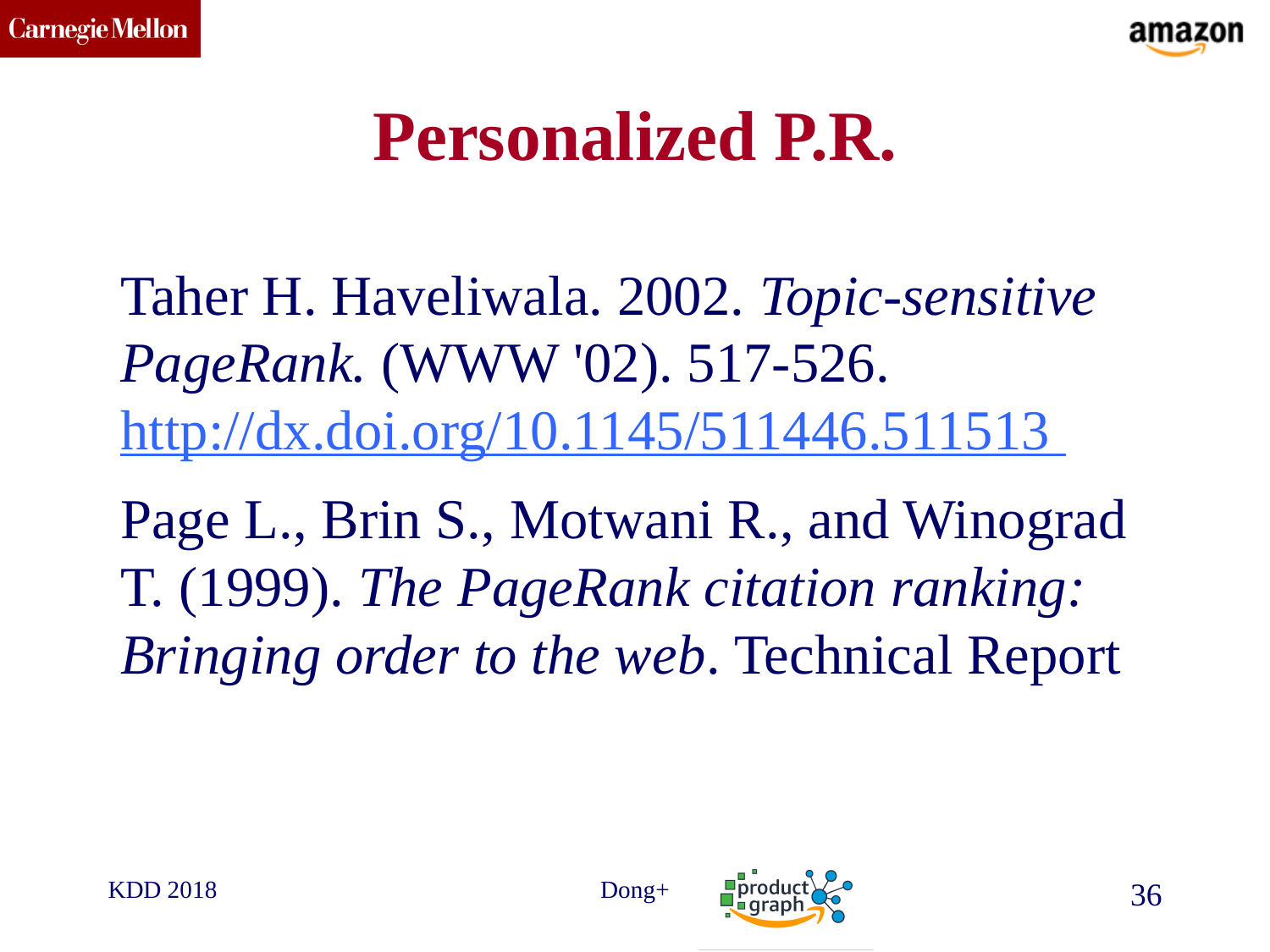

# Personalized P.R.
Taher H. Haveliwala. 2002. Topic-sensitive PageRank. (WWW '02). 517-526. http://dx.doi.org/10.1145/511446.511513
Page L., Brin S., Motwani R., and Winograd T. (1999). The PageRank citation ranking: Bringing order to the web. Technical Report
KDD 2018
Dong+
36